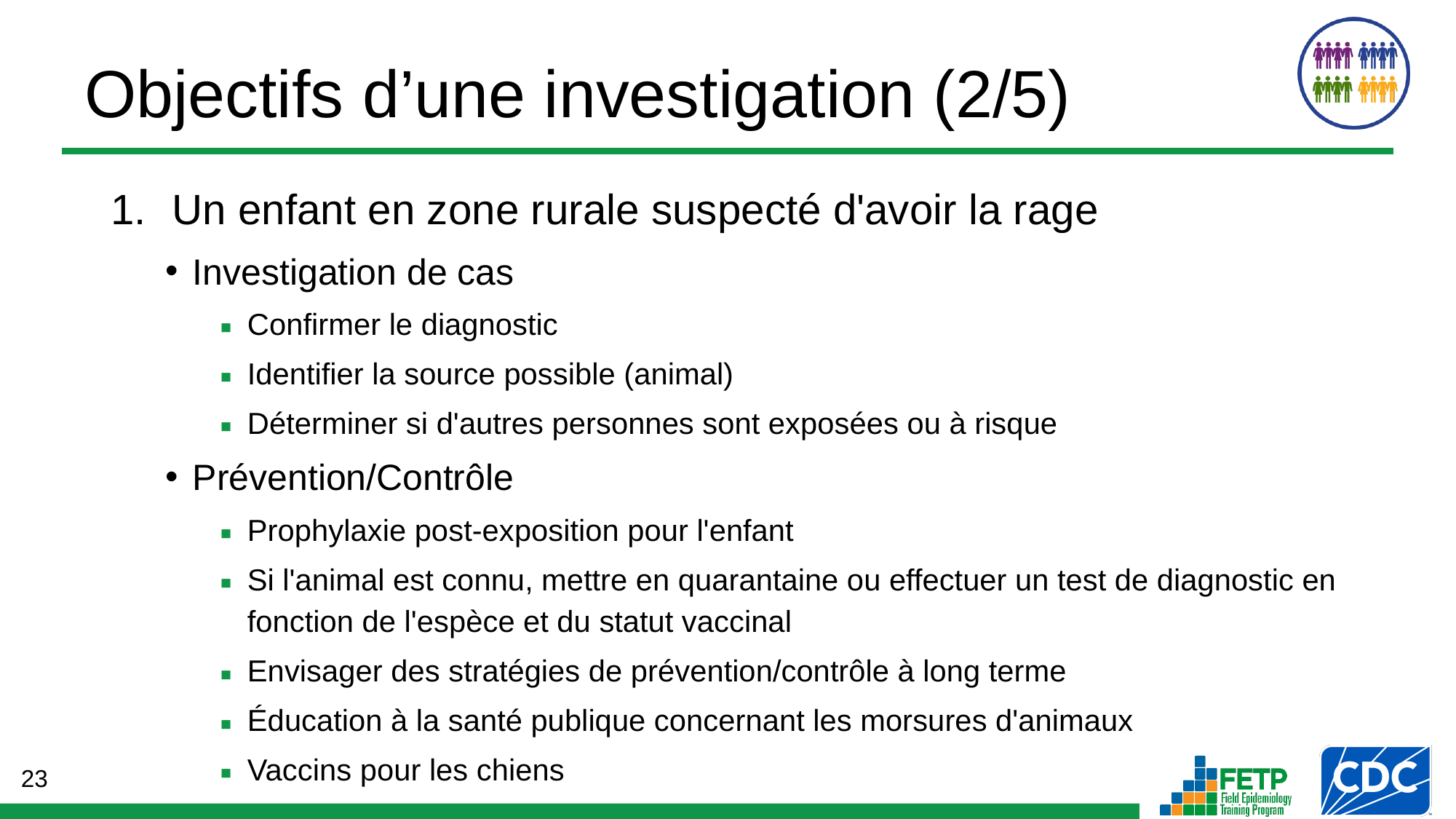

Objectifs d’une investigation (2/5)
Un enfant en zone rurale suspecté d'avoir la rage
Investigation de cas
Confirmer le diagnostic
Identifier la source possible (animal)
Déterminer si d'autres personnes sont exposées ou à risque
Prévention/Contrôle
Prophylaxie post-exposition pour l'enfant
Si l'animal est connu, mettre en quarantaine ou effectuer un test de diagnostic en fonction de l'espèce et du statut vaccinal
Envisager des stratégies de prévention/contrôle à long terme
Éducation à la santé publique concernant les morsures d'animaux
Vaccins pour les chiens